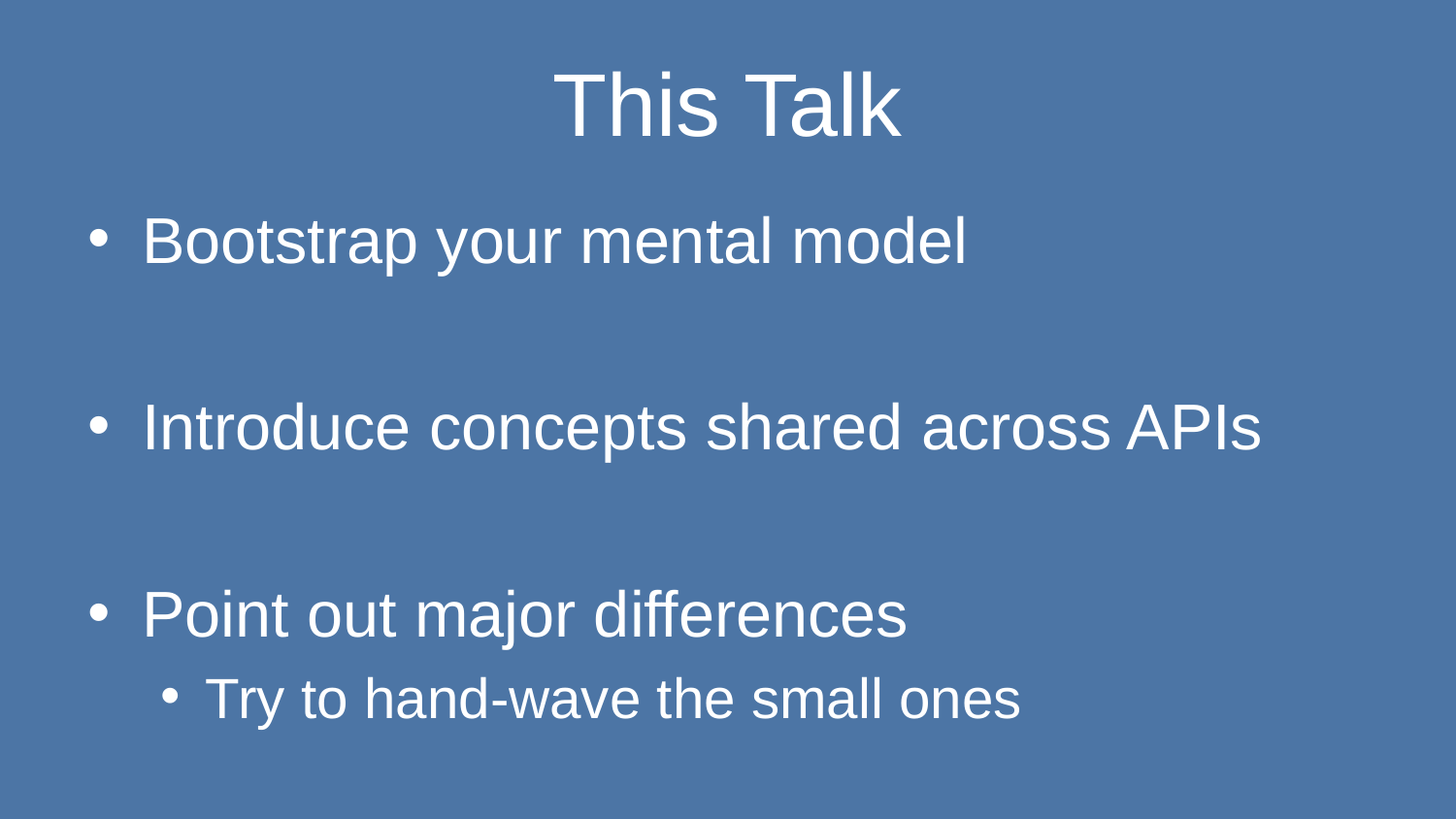

# This Talk
Bootstrap your mental model

Introduce concepts shared across APIs

Point out major differences
Try to hand-wave the small ones